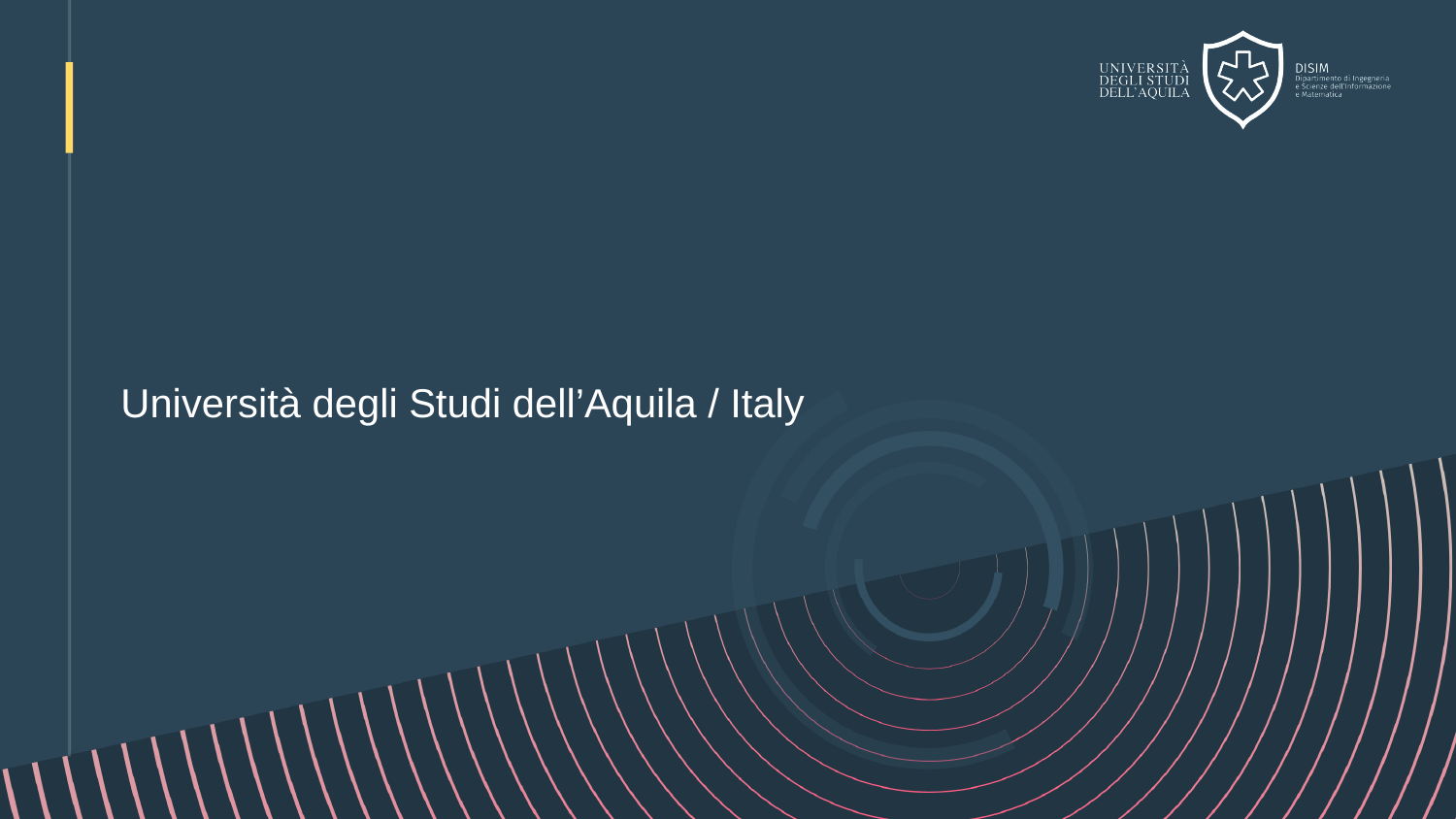

#

Università degli Studi dell’Aquila / Italy